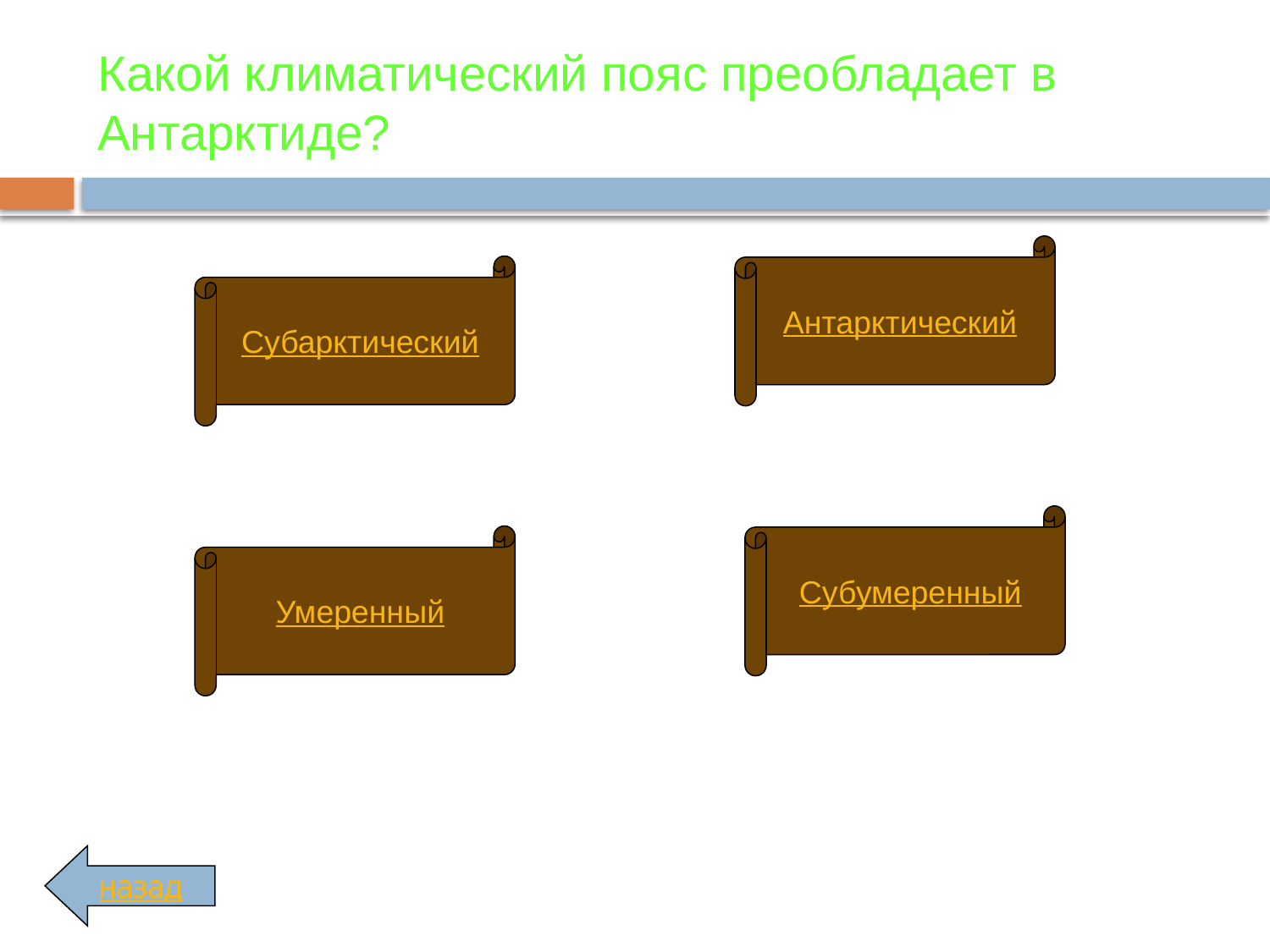

# Какой климатический пояс преобладает в Антарктиде?
Антарктический
Субарктический
Субумеренный
Умеренный
назад